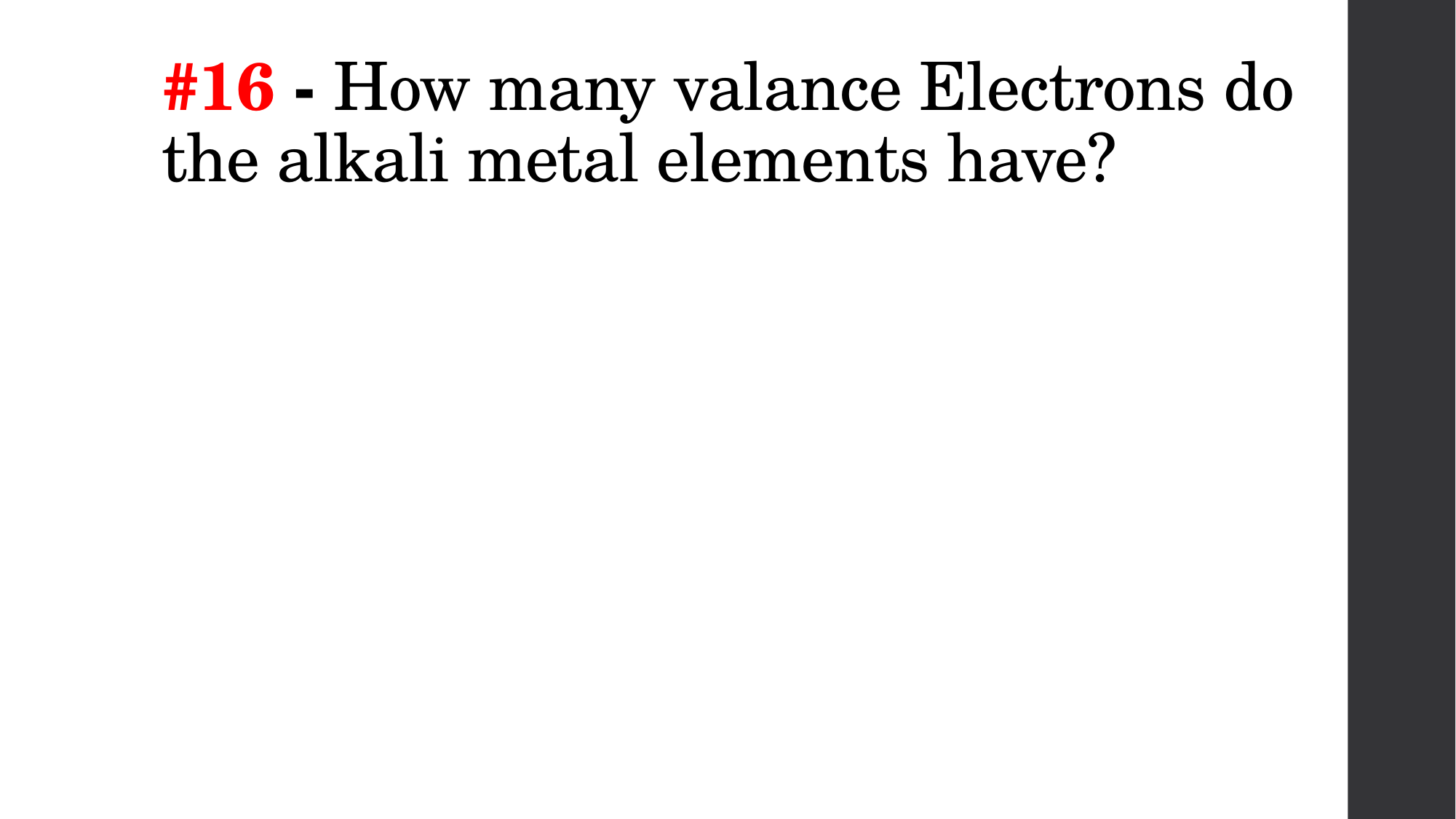

# #16 - How many valance Electrons do the alkali metal elements have?